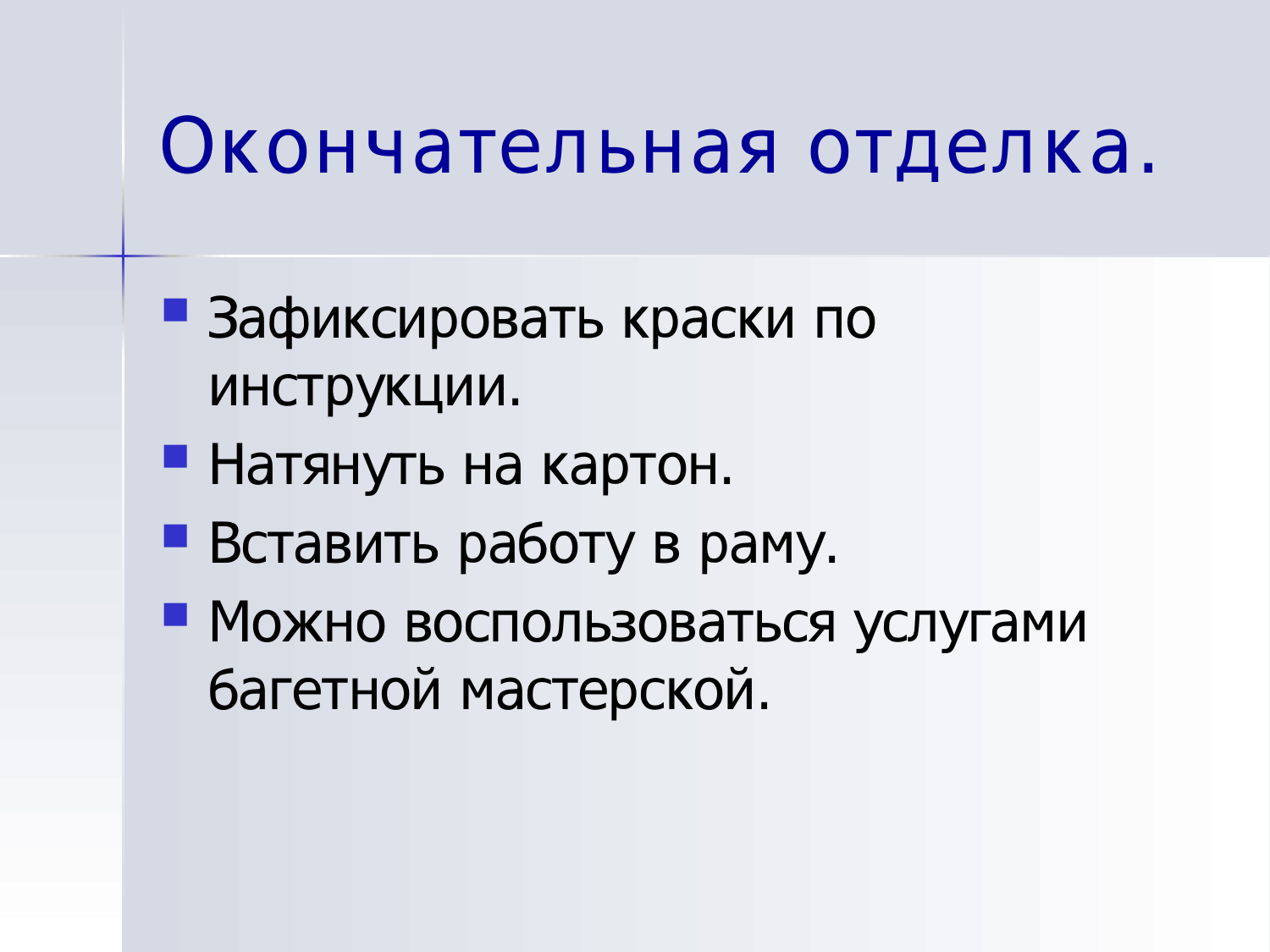

# Окончательная отделка.
Зафиксировать краски по инструкции.
Натянуть на картон.
Вставить работу в раму.
Можно воспользоваться услугами багетной мастерской.